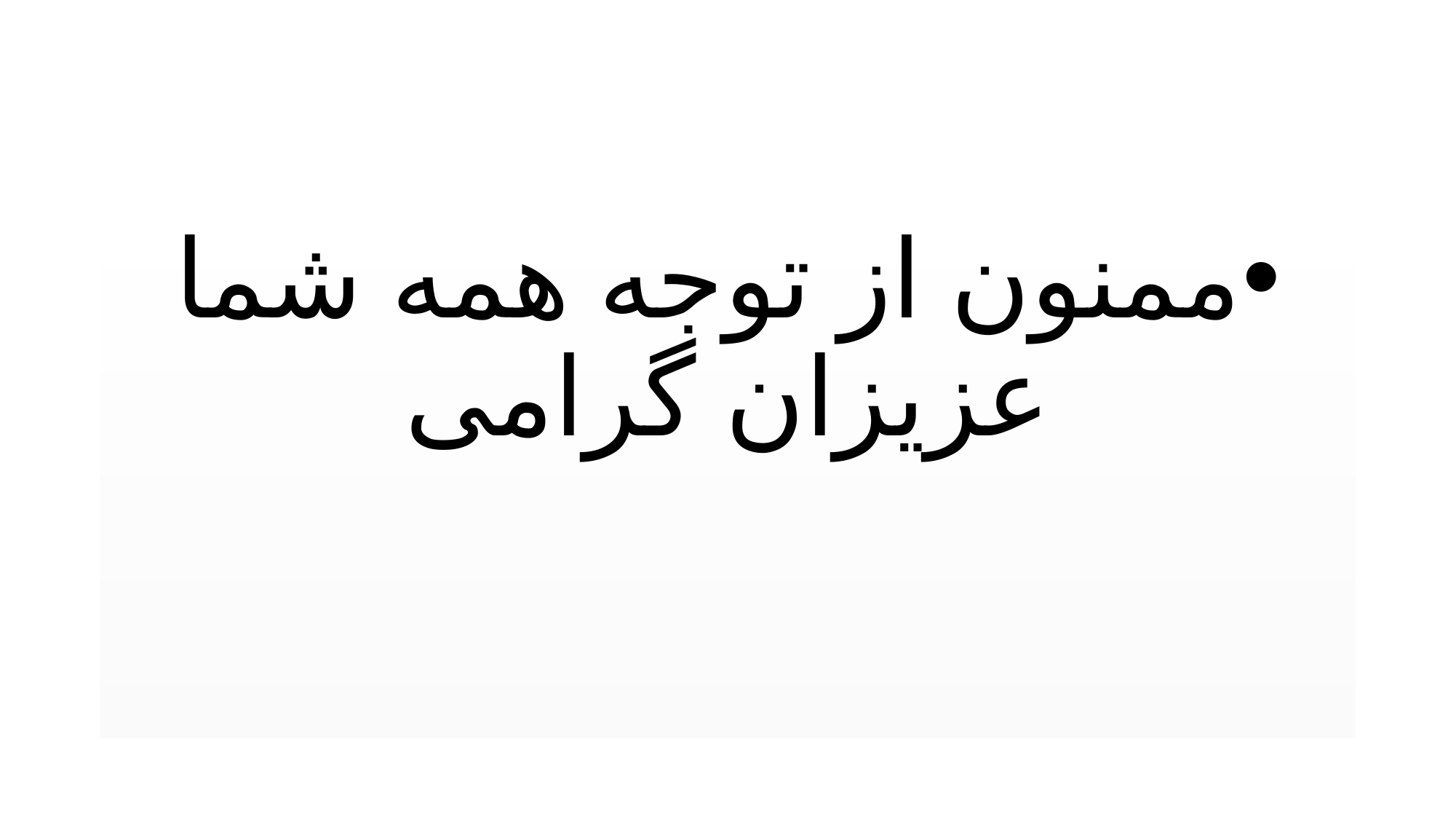

ممنون از توجه همه شما عزیزان گرامی